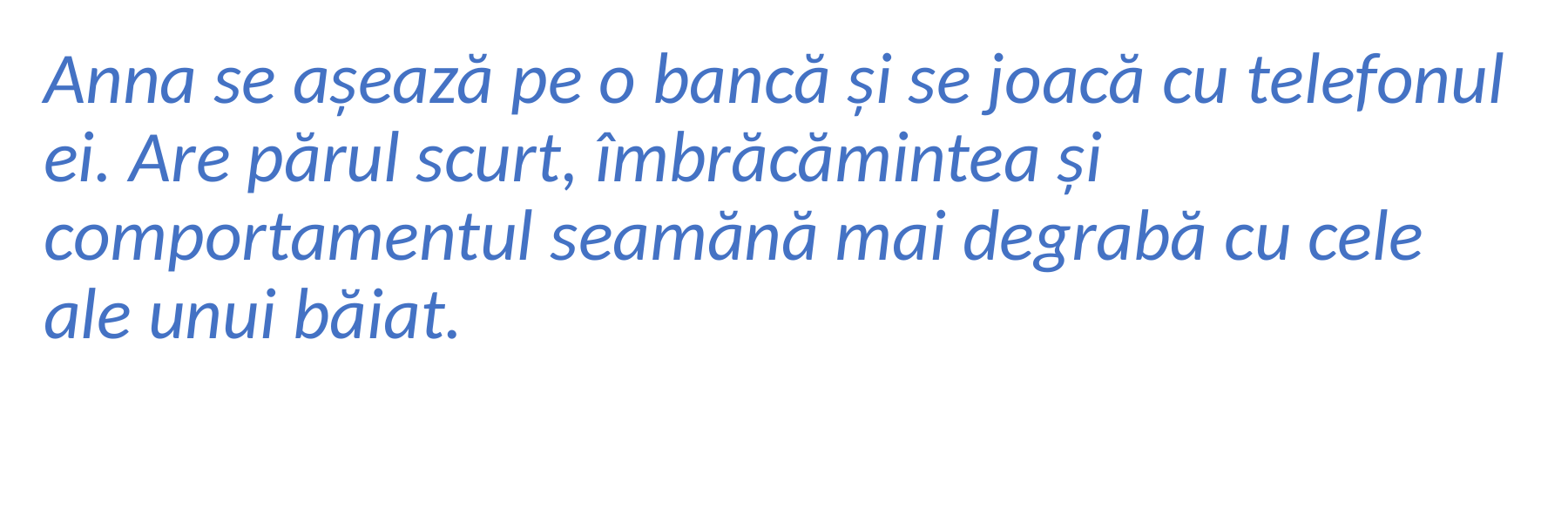

Anna se așează pe o bancă și se joacă cu telefonul ei. Are părul scurt, îmbrăcămintea și comportamentul seamănă mai degrabă cu cele ale unui băiat.